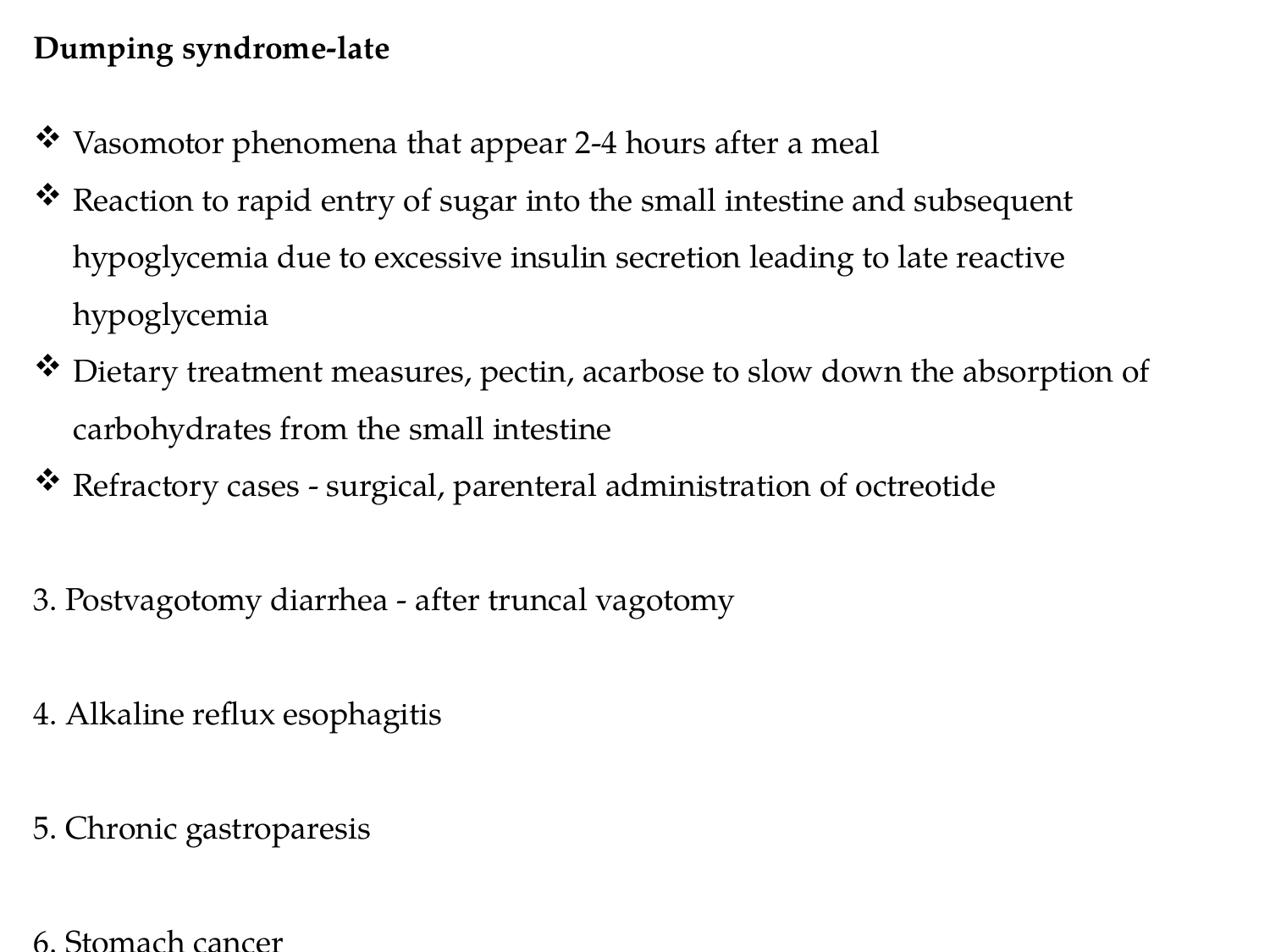

Dumping syndrome-late

Vasomotor phenomena that appear 2-4 hours after a meal
Reaction to rapid entry of sugar into the small intestine and subsequent hypoglycemia due to excessive insulin secretion leading to late reactive hypoglycemia
Dietary treatment measures, pectin, acarbose to slow down the absorption of carbohydrates from the small intestine
Refractory cases - surgical, parenteral administration of octreotide

3. Postvagotomy diarrhea - after truncal vagotomy

4. Alkaline reflux esophagitis

5. Chronic gastroparesis

6. Stomach cancer